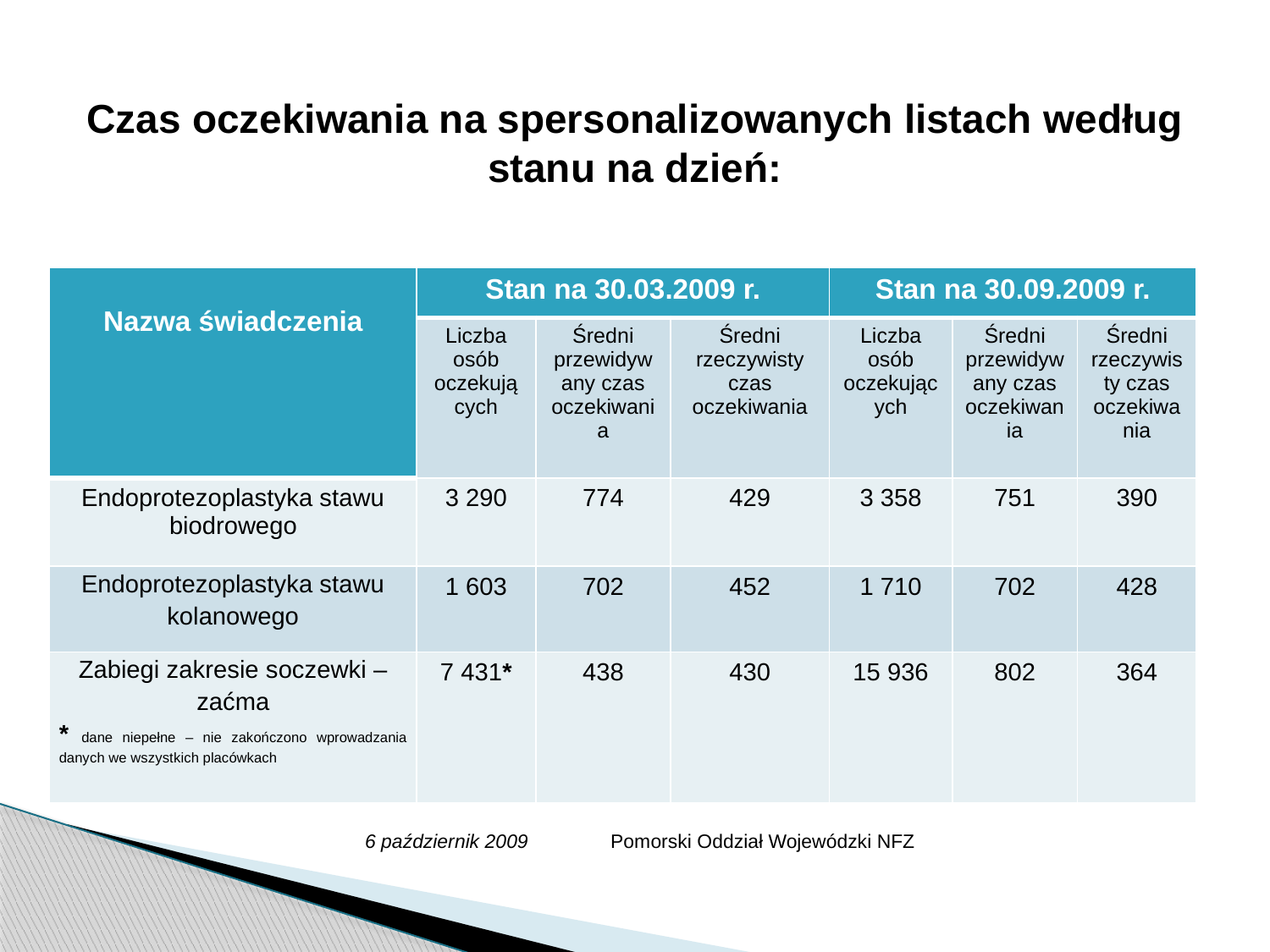

# Czas oczekiwania na spersonalizowanych listach według stanu na dzień:
| Nazwa świadczenia | Stan na 30.03.2009 r. |  |  | Stan na 30.09.2009 r. |  |  |
| --- | --- | --- | --- | --- | --- | --- |
|  | Liczba osób oczekujących | Średni przewidywany czas oczekiwania | Średni rzeczywisty czas oczekiwania | Liczba osób oczekujących | Średni przewidywany czas oczekiwania | Średni rzeczywisty czas oczekiwania |
| Endoprotezoplastyka stawu biodrowego | 3 290 | 774 | 429 | 3 358 | 751 | 390 |
| Endoprotezoplastyka stawu kolanowego | 1 603 | 702 | 452 | 1 710 | 702 | 428 |
| Zabiegi zakresie soczewki – zaćma \* dane niepełne – nie zakończono wprowadzania danych we wszystkich placówkach | 7 431\* | 438 | 430 | 15 936 | 802 | 364 |
6 październik 2009               Pomorski Oddział Wojewódzki NFZ